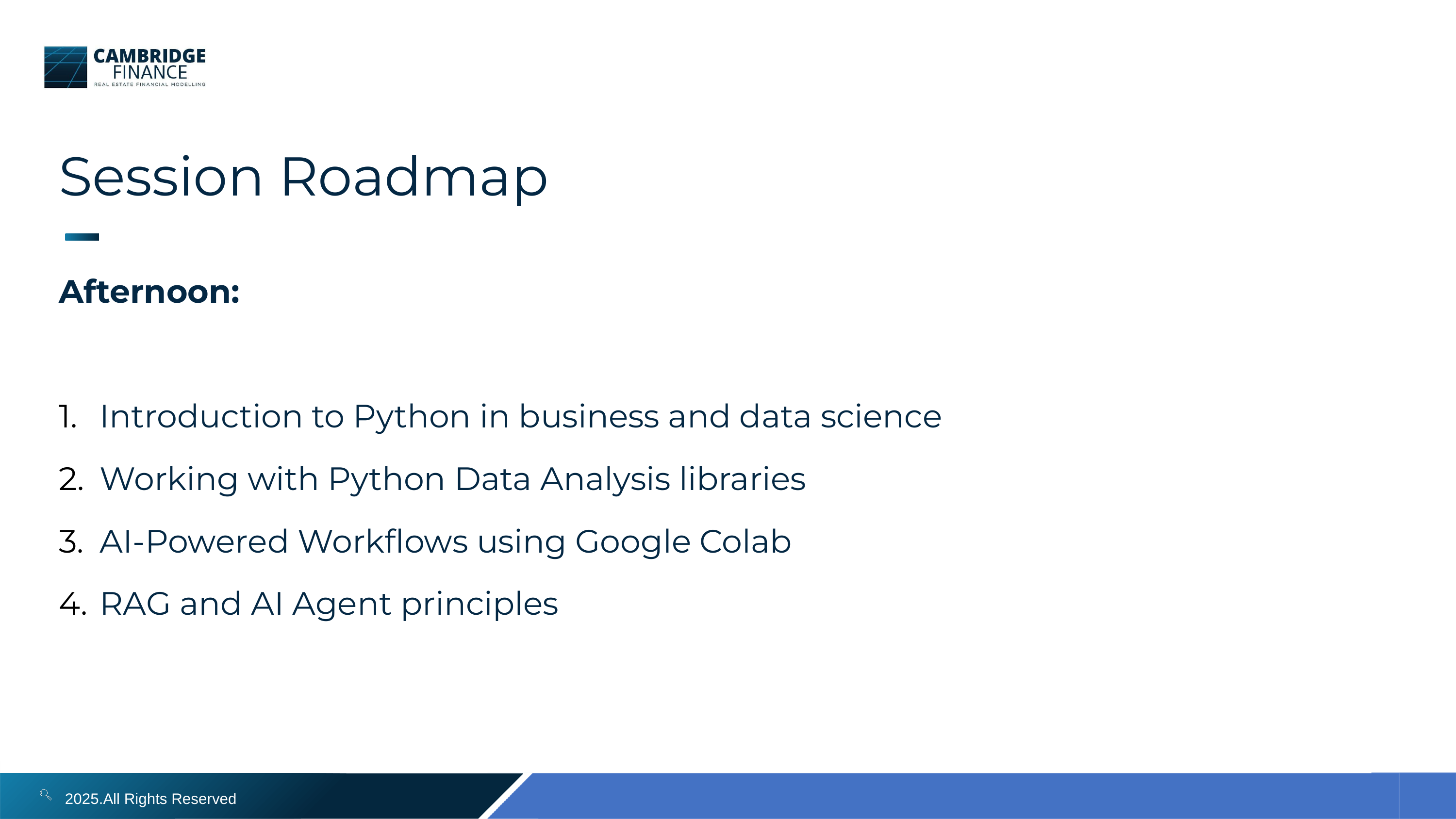

Session Roadmap
Afternoon:

Introduction to Python in business and data science
Working with Python Data Analysis libraries
AI-Powered Workflows using Google Colab
RAG and AI Agent principles

2025.All Rights Reserved